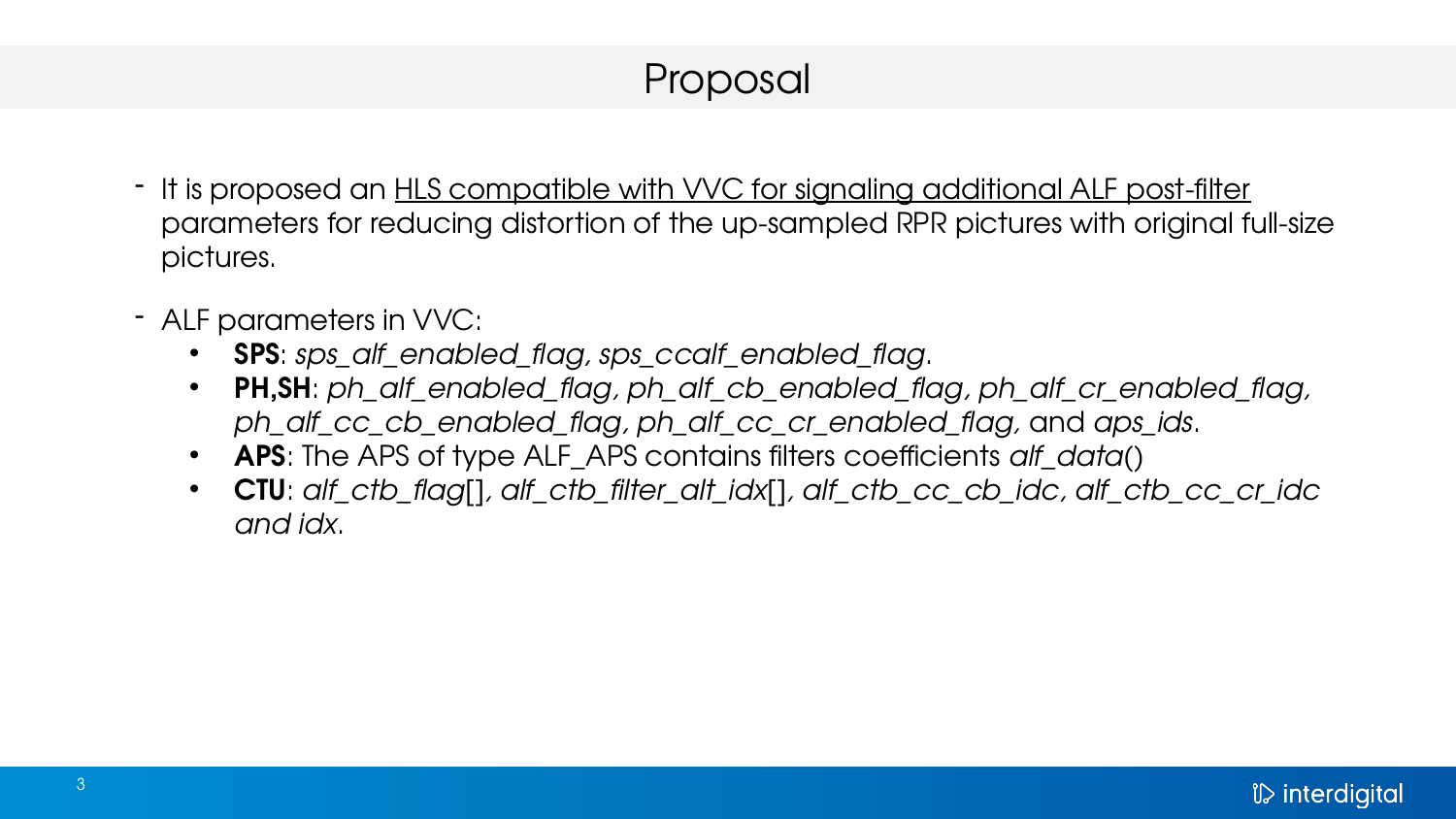

Proposal
It is proposed an HLS compatible with VVC for signaling additional ALF post-filter parameters for reducing distortion of the up-sampled RPR pictures with original full-size pictures.

ALF parameters in VVC:
SPS: sps_alf_enabled_flag, sps_ccalf_enabled_flag.
PH,SH: ph_alf_enabled_flag, ph_alf_cb_enabled_flag, ph_alf_cr_enabled_flag, ph_alf_cc_cb_enabled_flag, ph_alf_cc_cr_enabled_flag, and aps_ids.
APS: The APS of type ALF_APS contains filters coefficients alf_data()
CTU: alf_ctb_flag[], alf_ctb_filter_alt_idx[], alf_ctb_cc_cb_idc, alf_ctb_cc_cr_idc and idx.

3